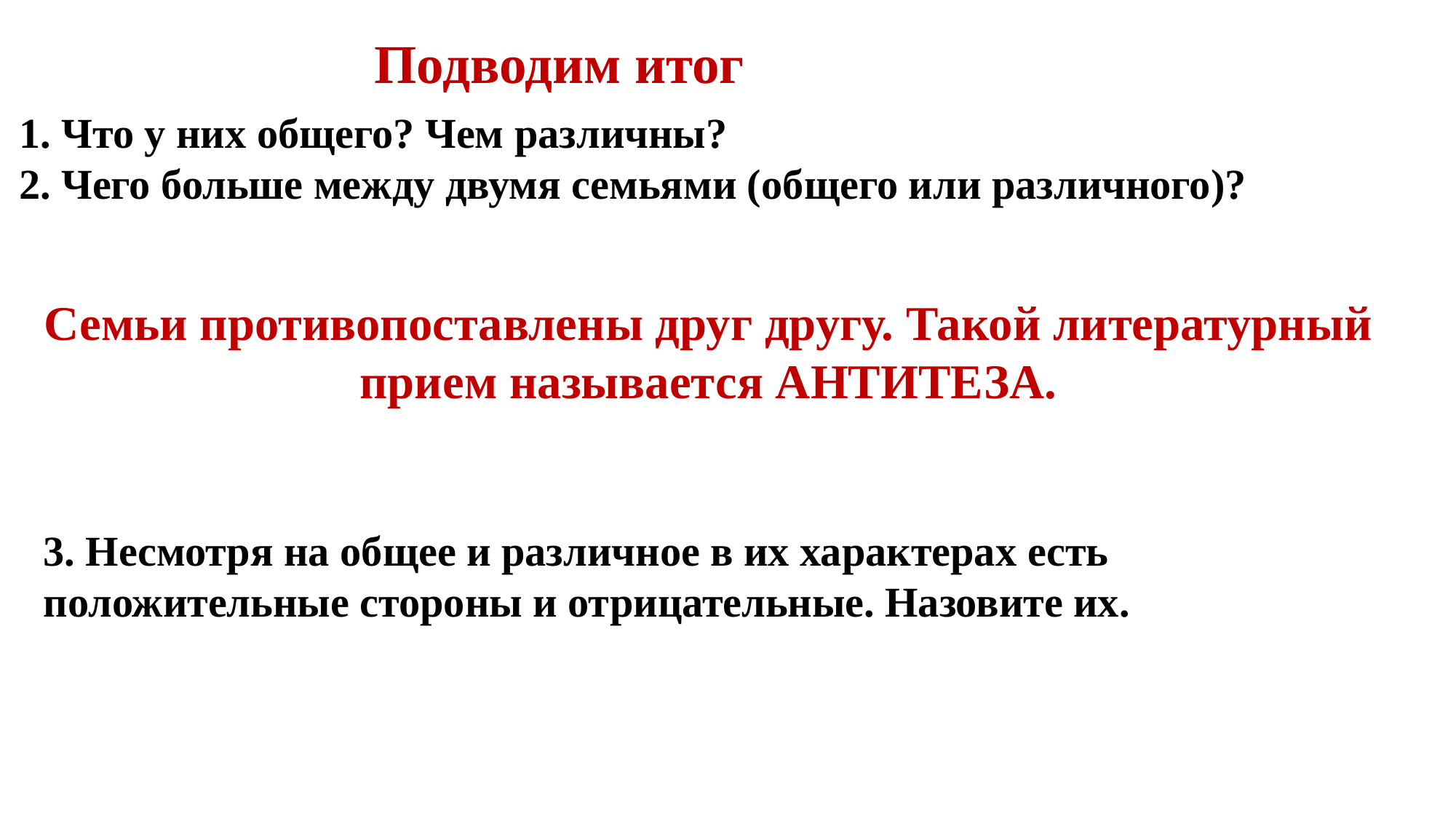

Подводим итог
1. Что у них общего? Чем различны?
2. Чего больше между двумя семьями (общего или различного)?

Семьи противопоставлены друг другу. Такой литературный прием называется АНТИТЕЗА.
3. Несмотря на общее и различное в их характерах есть положительные стороны и отрицательные. Назовите их.